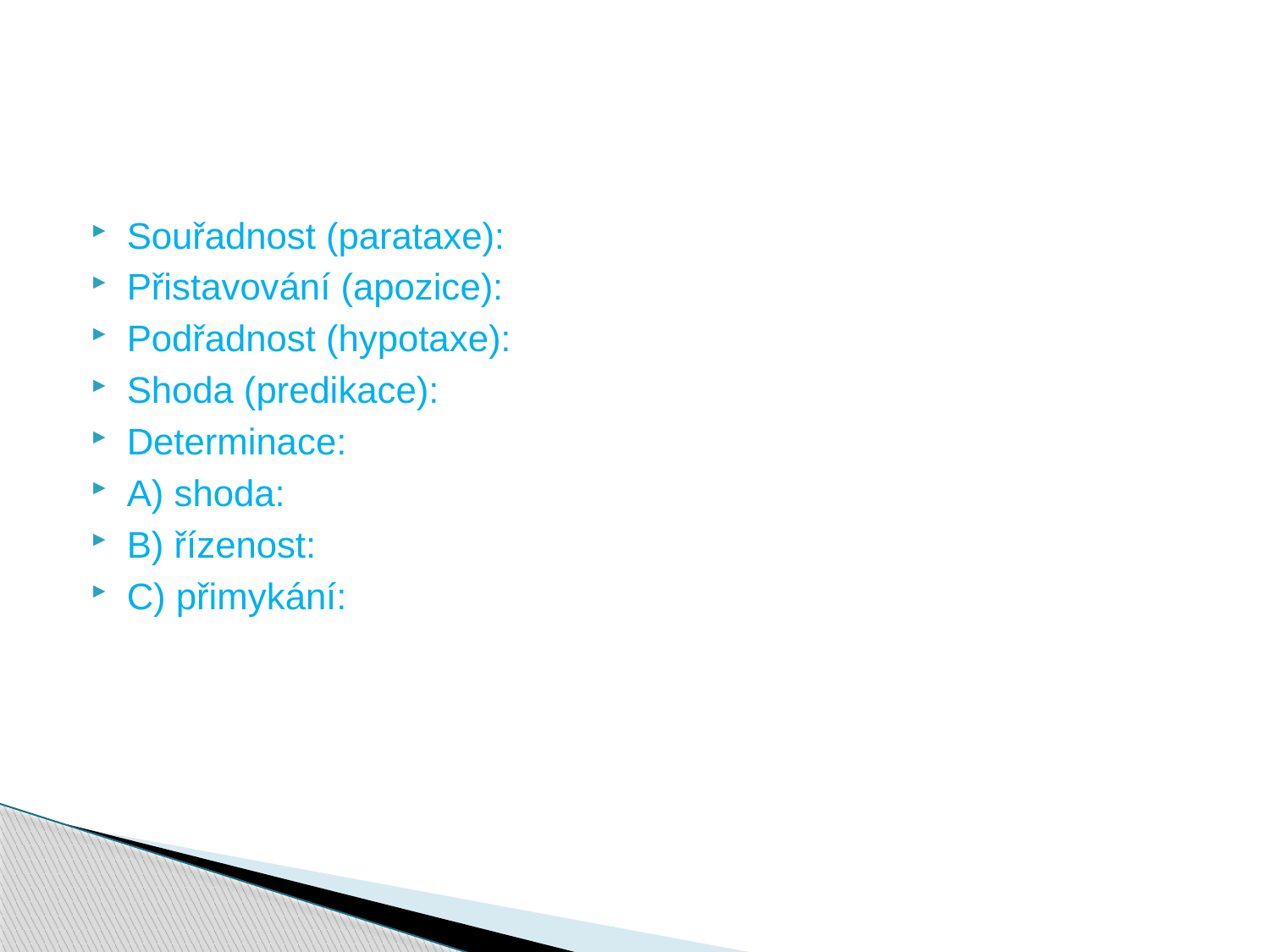

#
Souřadnost (parataxe):
Přistavování (apozice):
Podřadnost (hypotaxe):
Shoda (predikace):
Determinace:
A) shoda:
B) řízenost:
C) přimykání: